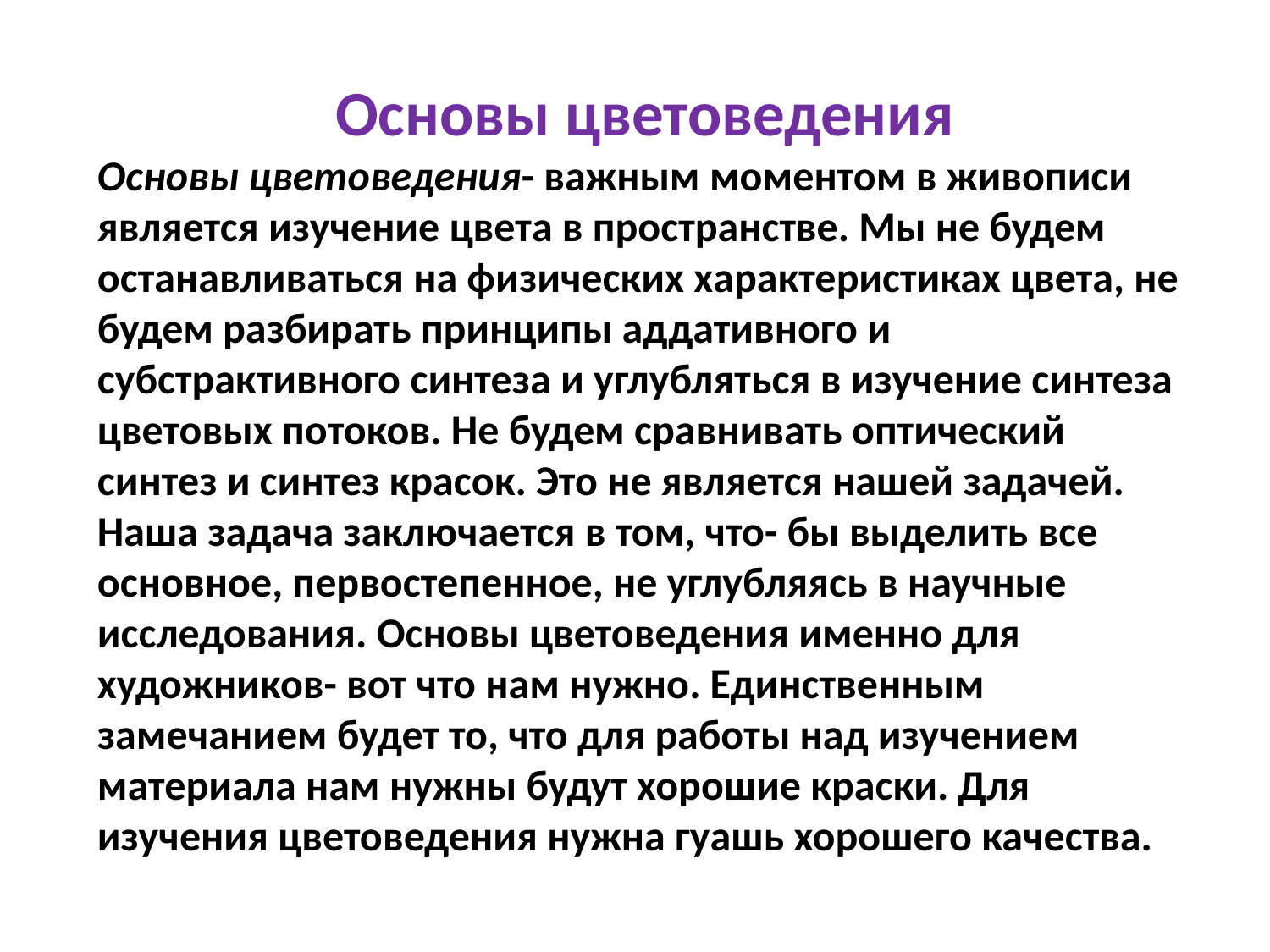

Основы цветоведения
Основы цветоведения- важным моментом в живописи является изучение цвета в пространстве. Мы не будем останавливаться на физических характеристиках цвета, не будем разбирать принципы аддативного и субстрактивного синтеза и углубляться в изучение синтеза цветовых потоков. Не будем сравнивать оптический синтез и синтез красок. Это не является нашей задачей. Наша задача заключается в том, что- бы выделить все основное, первостепенное, не углубляясь в научные исследования. Основы цветоведения именно для художников- вот что нам нужно. Единственным замечанием будет то, что для работы над изучением материала нам нужны будут хорошие краски. Для изучения цветоведения нужна гуашь хорошего качества.